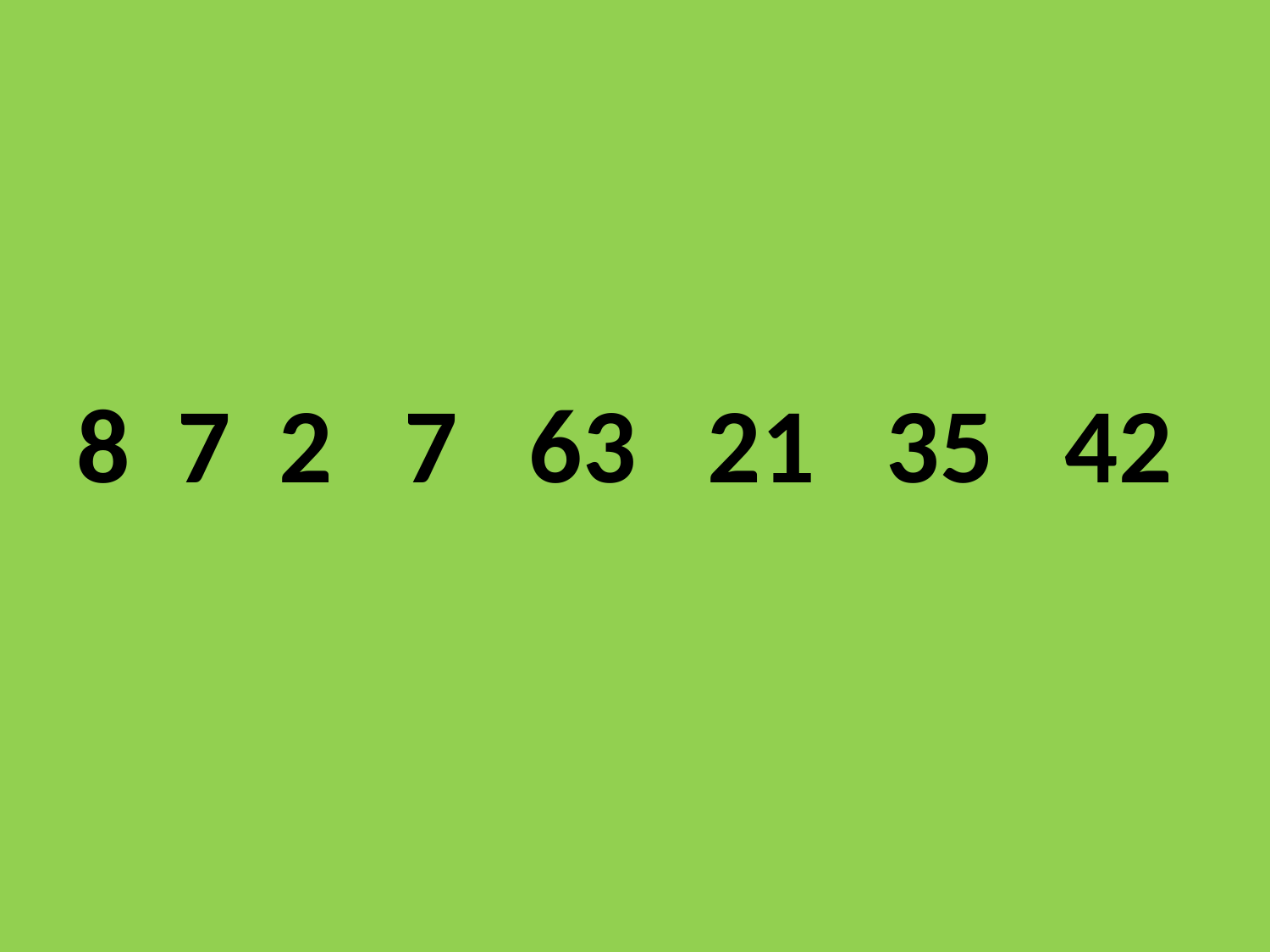

#

8  7  2   7   63   21   35   42